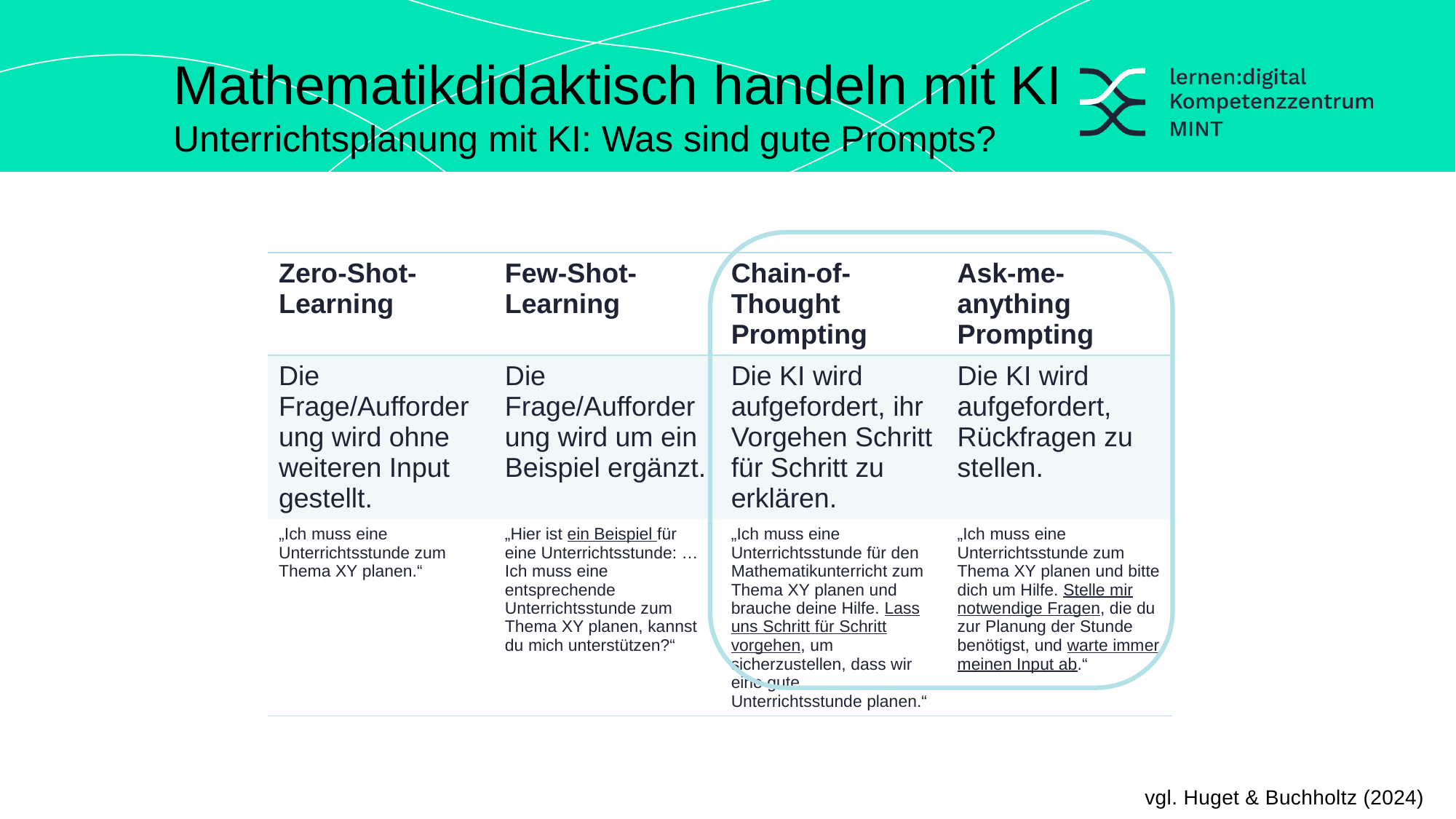

Mathematikdidaktisch handeln mit KI
Unterrichtsplanung mit KI: Was sind gute Prompts?

| Zero-Shot-Learning | Few-Shot-Learning | Chain-of-Thought Prompting | Ask-me-anything Prompting |
| --- | --- | --- | --- |
| Die Frage/Aufforderung wird ohne weiteren Input gestellt. | Die Frage/Aufforderung wird um ein Beispiel ergänzt. | Die KI wird aufgefordert, ihr Vorgehen Schritt für Schritt zu erklären. | Die KI wird aufgefordert, Rückfragen zu stellen. |
| „Ich muss eine Unterrichtsstunde zum Thema XY planen.“ | „Hier ist ein Beispiel für eine Unterrichtsstunde: … Ich muss eine entsprechende Unterrichtsstunde zum Thema XY planen, kannst du mich unterstützen?“ | „Ich muss eine Unterrichtsstunde für den Mathematikunterricht zum Thema XY planen und brauche deine Hilfe. Lass uns Schritt für Schritt vorgehen, um sicherzustellen, dass wir eine gute Unterrichtsstunde planen.“ | „Ich muss eine Unterrichtsstunde zum Thema XY planen und bitte dich um Hilfe. Stelle mir notwendige Fragen, die du zur Planung der Stunde benötigst, und warte immer meinen Input ab.“ |
vgl. Huget & Buchholtz (2024)